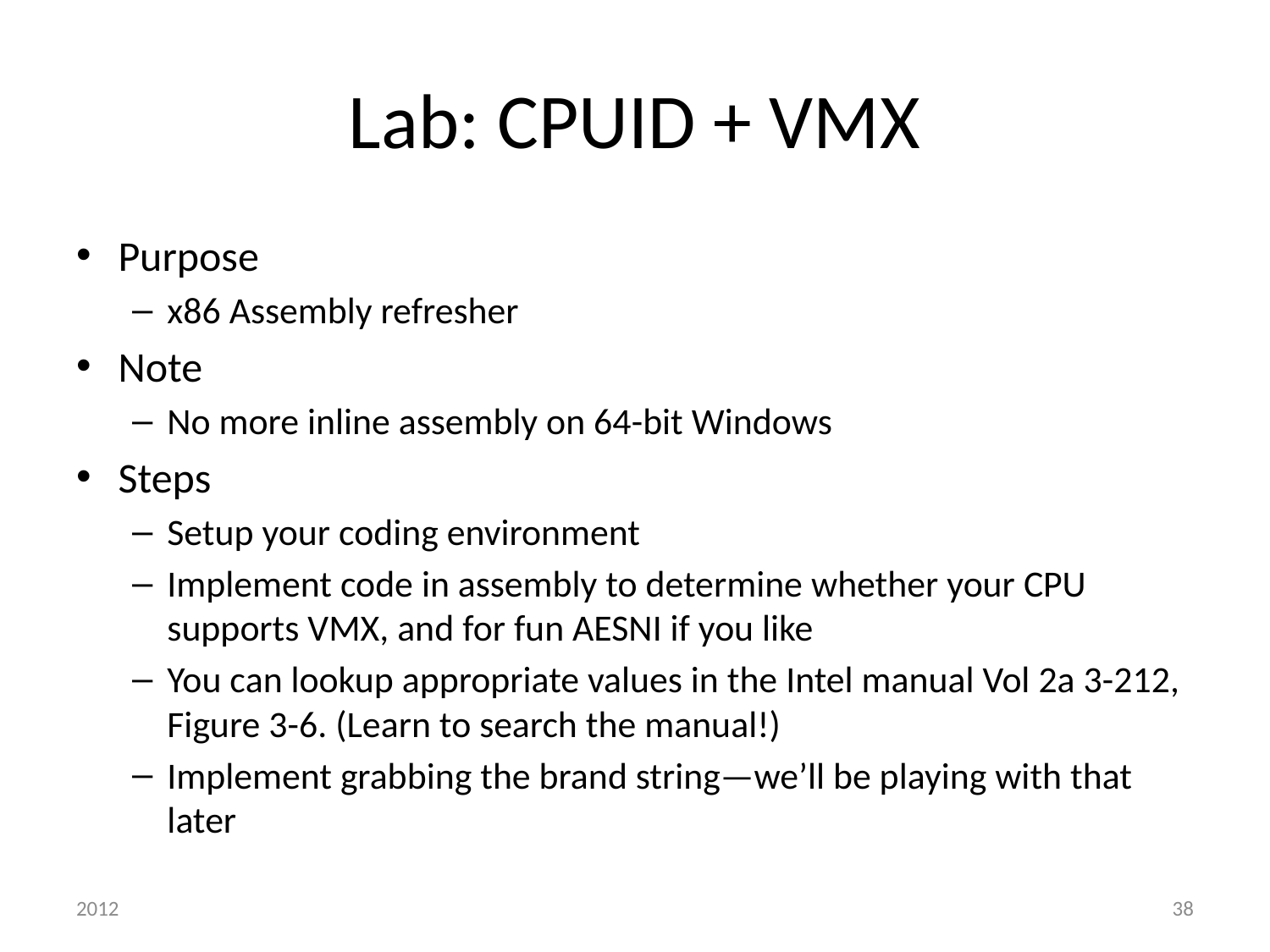

# Lab: CPUID + VMX
Purpose
x86 Assembly refresher
Note
No more inline assembly on 64-bit Windows
Steps
Setup your coding environment
Implement code in assembly to determine whether your CPU supports VMX, and for fun AESNI if you like
You can lookup appropriate values in the Intel manual Vol 2a 3-212, Figure 3-6. (Learn to search the manual!)
Implement grabbing the brand string—we’ll be playing with that later

2012

38